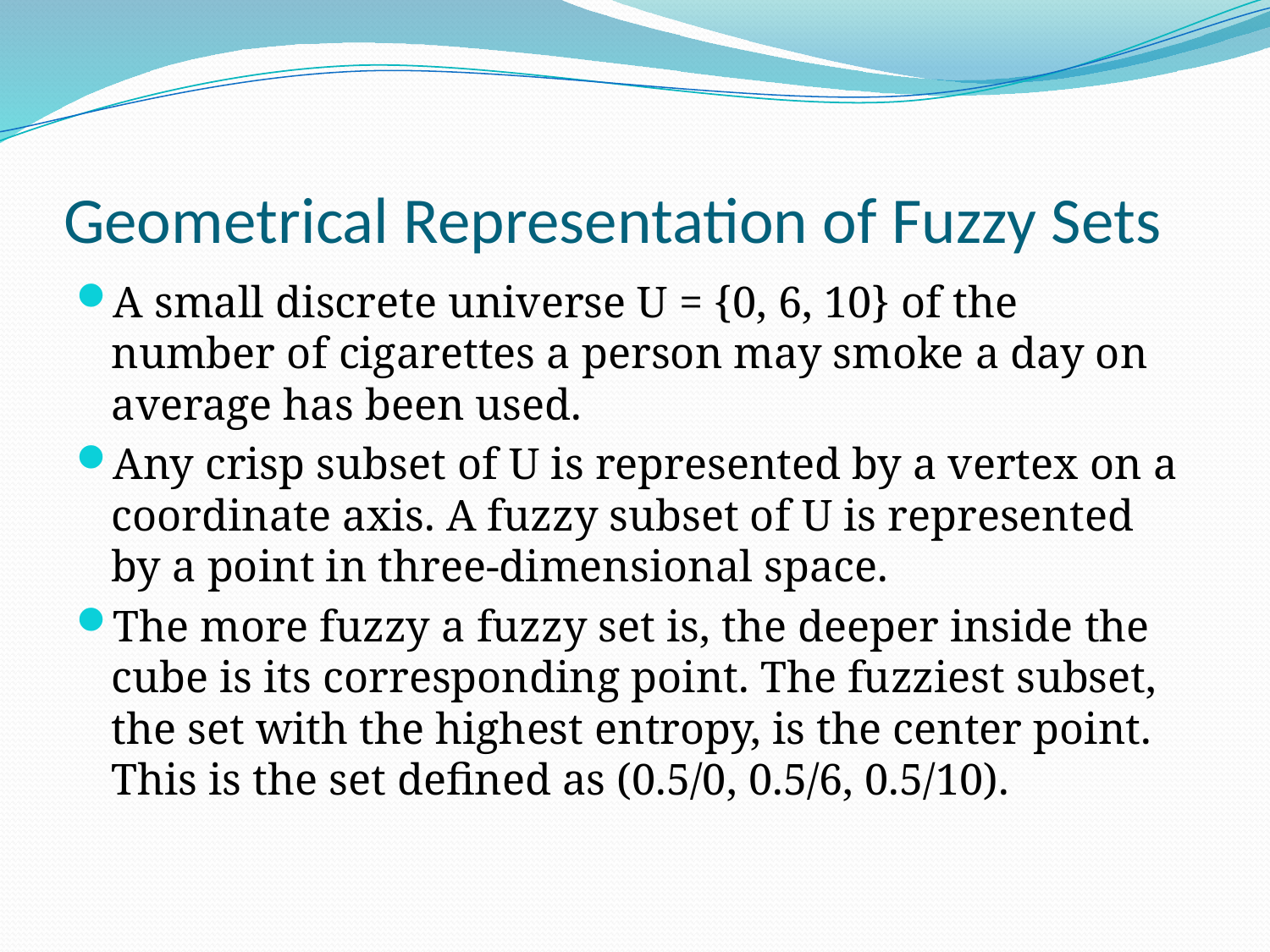

# Geometrical Representation of Fuzzy Sets
A small discrete universe U = {0, 6, 10} of the number of cigarettes a person may smoke a day on average has been used.
Any crisp subset of U is represented by a vertex on a coordinate axis. A fuzzy subset of U is represented by a point in three-dimensional space.
The more fuzzy a fuzzy set is, the deeper inside the cube is its corresponding point. The fuzziest subset, the set with the highest entropy, is the center point. This is the set defined as (0.5/0, 0.5/6, 0.5/10).